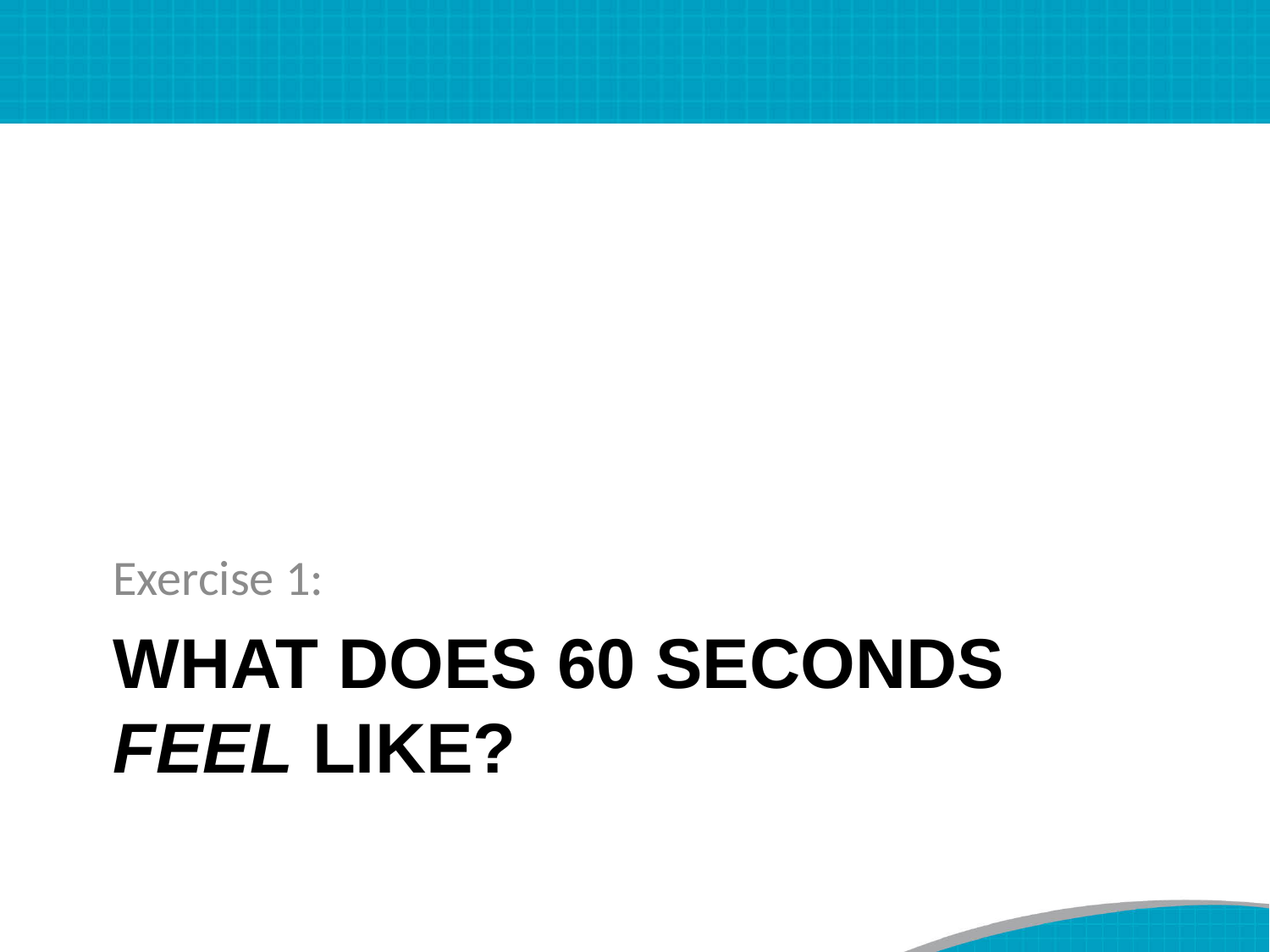

Exercise 1:
# What does 60 Seconds feel like?